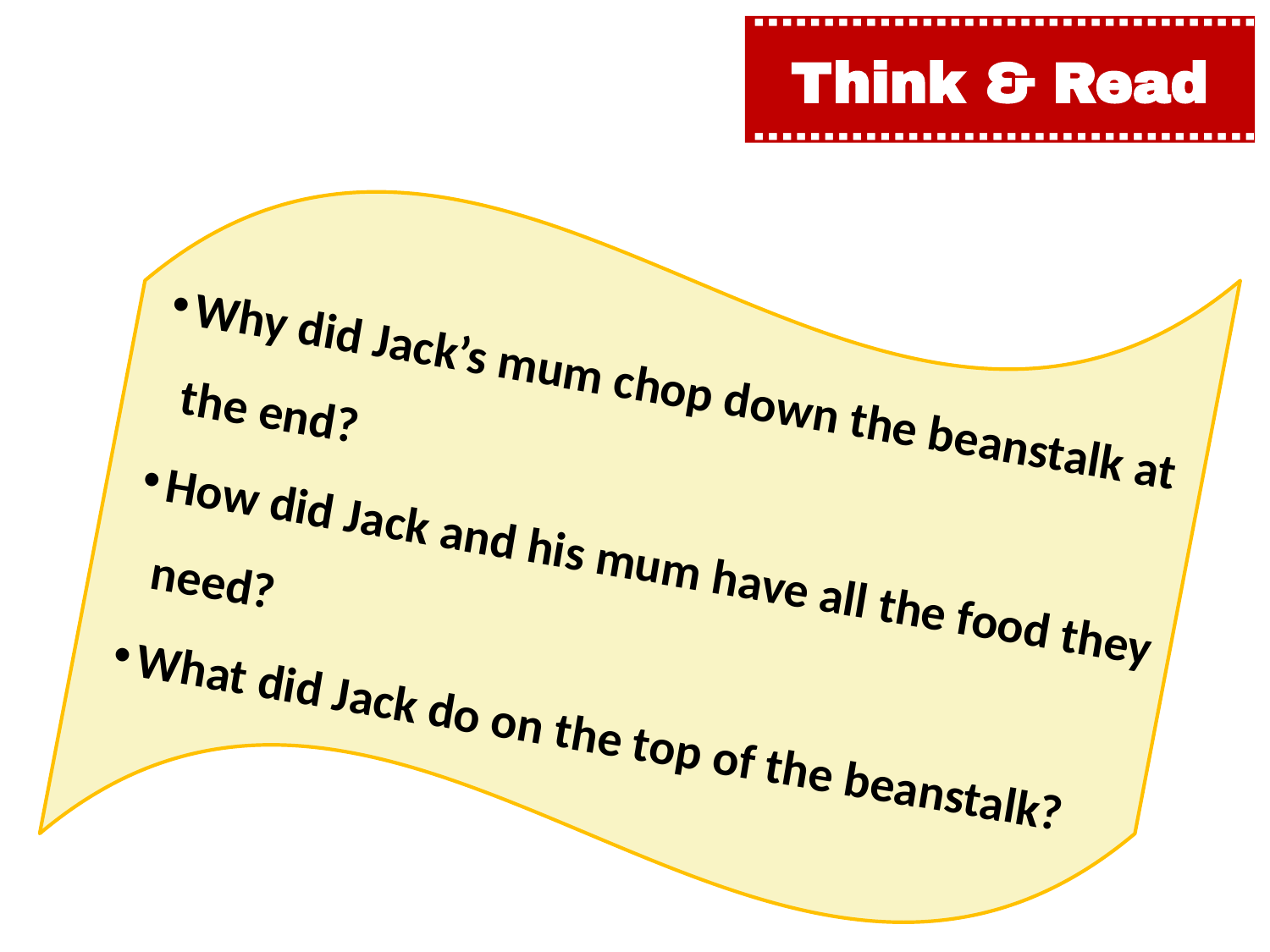

Think & Read

Why did Jack’s mum chop down the beanstalk at the end?
How did Jack and his mum have all the food they need?
What did Jack do on the top of the beanstalk?